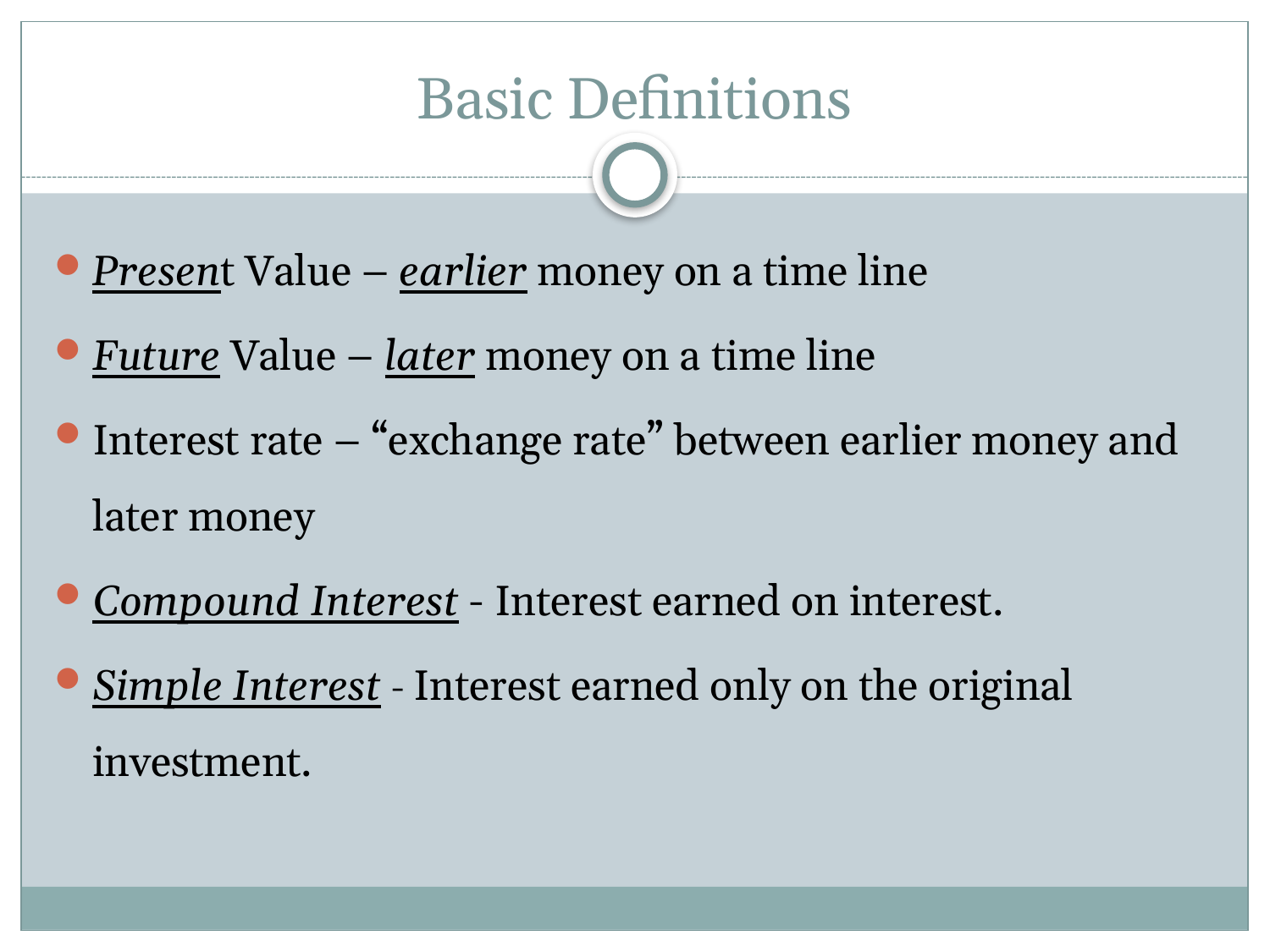

# Basic Definitions
Present Value – earlier money on a time line
Future Value – later money on a time line
Interest rate – “exchange rate” between earlier money and later money
Compound Interest - Interest earned on interest.
Simple Interest - Interest earned only on the original investment.